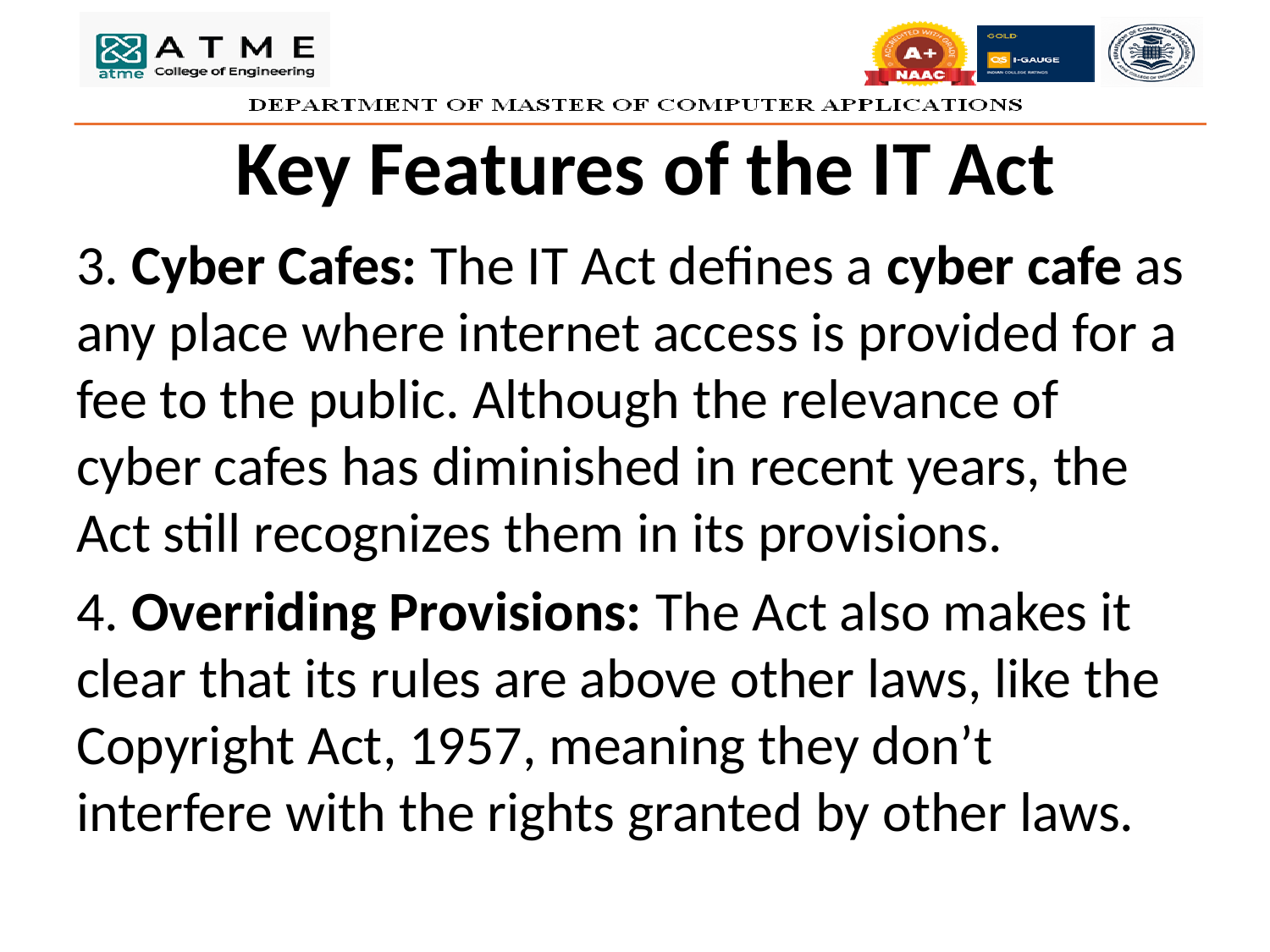

# Key Features of the IT Act
3. Cyber Cafes: The IT Act defines a cyber cafe as any place where internet access is provided for a fee to the public. Although the relevance of cyber cafes has diminished in recent years, the Act still recognizes them in its provisions.
4. Overriding Provisions: The Act also makes it clear that its rules are above other laws, like the Copyright Act, 1957, meaning they don’t interfere with the rights granted by other laws.